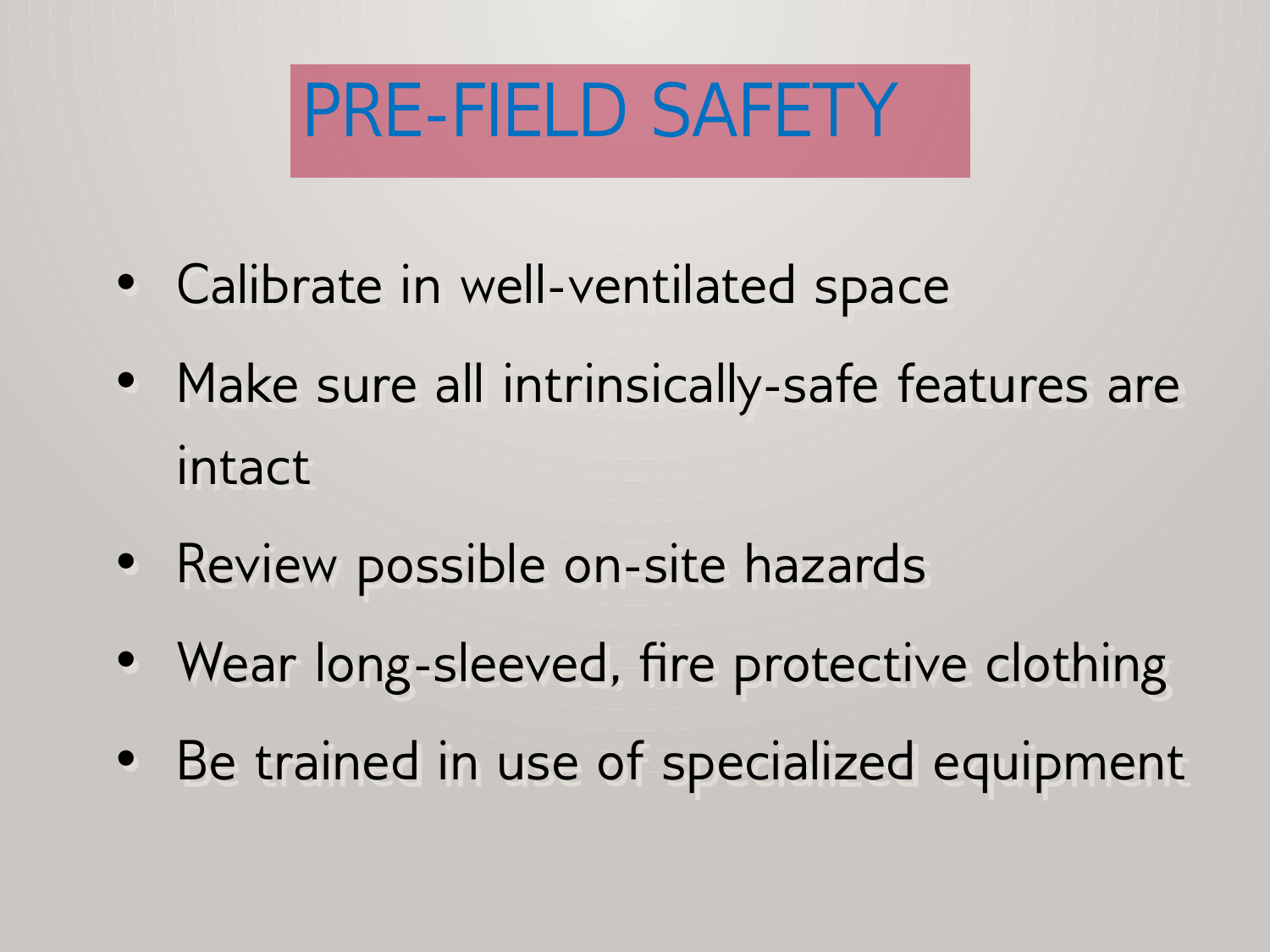

# Pre-Field Safety
Calibrate in well-ventilated space
Make sure all intrinsically-safe features are intact
Review possible on-site hazards
Wear long-sleeved, fire protective clothing
Be trained in use of specialized equipment